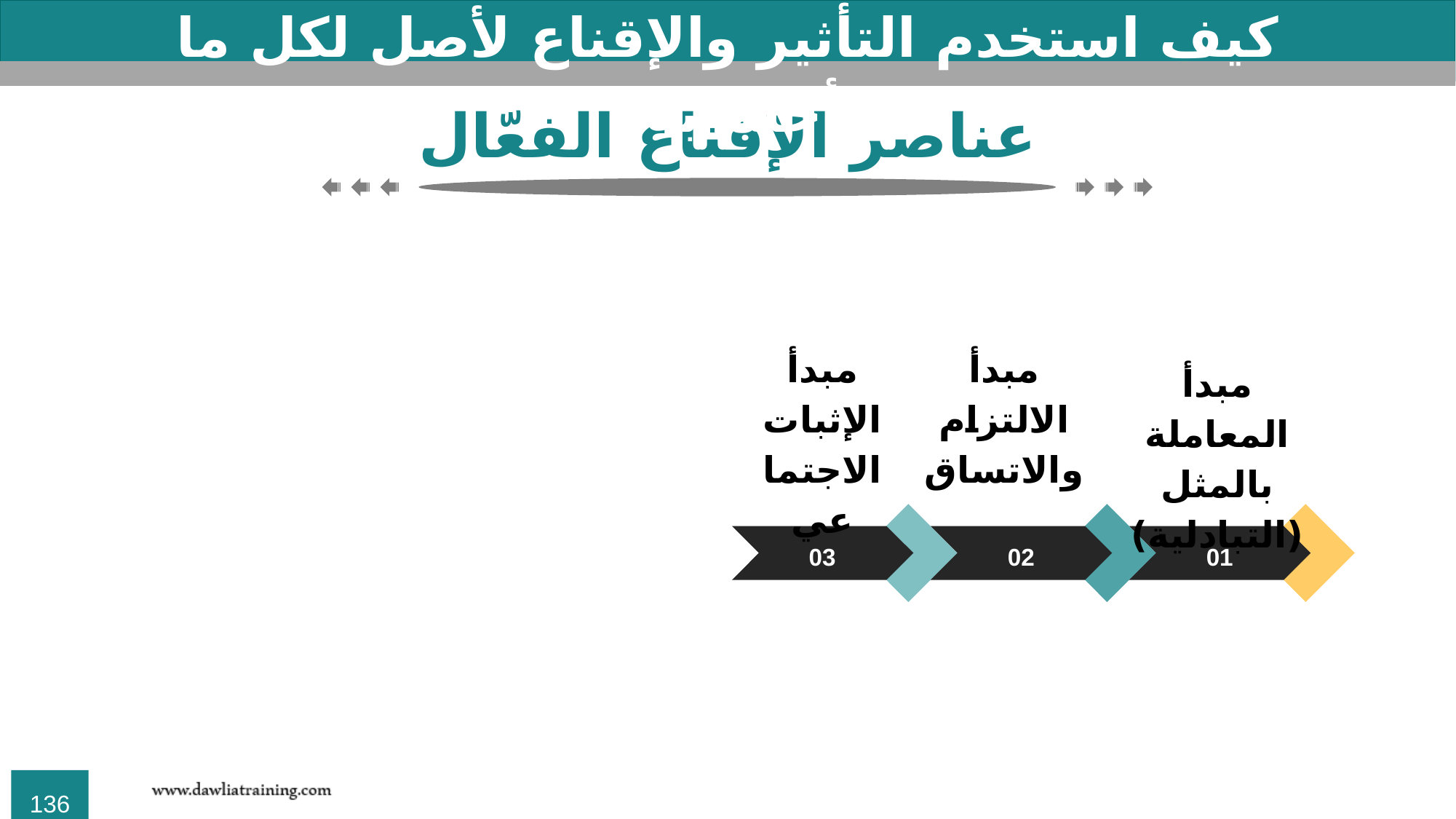

كيف استخدم التأثير والإقناع لأصل لكل ما أحلم به؟
عناصر الإقناع الفعّال

مبدأ الالتزام والاتساق

02
مبدأ الإثبات الاجتماعي

03
مبدأ المعاملة بالمثل (التبادلية)

01